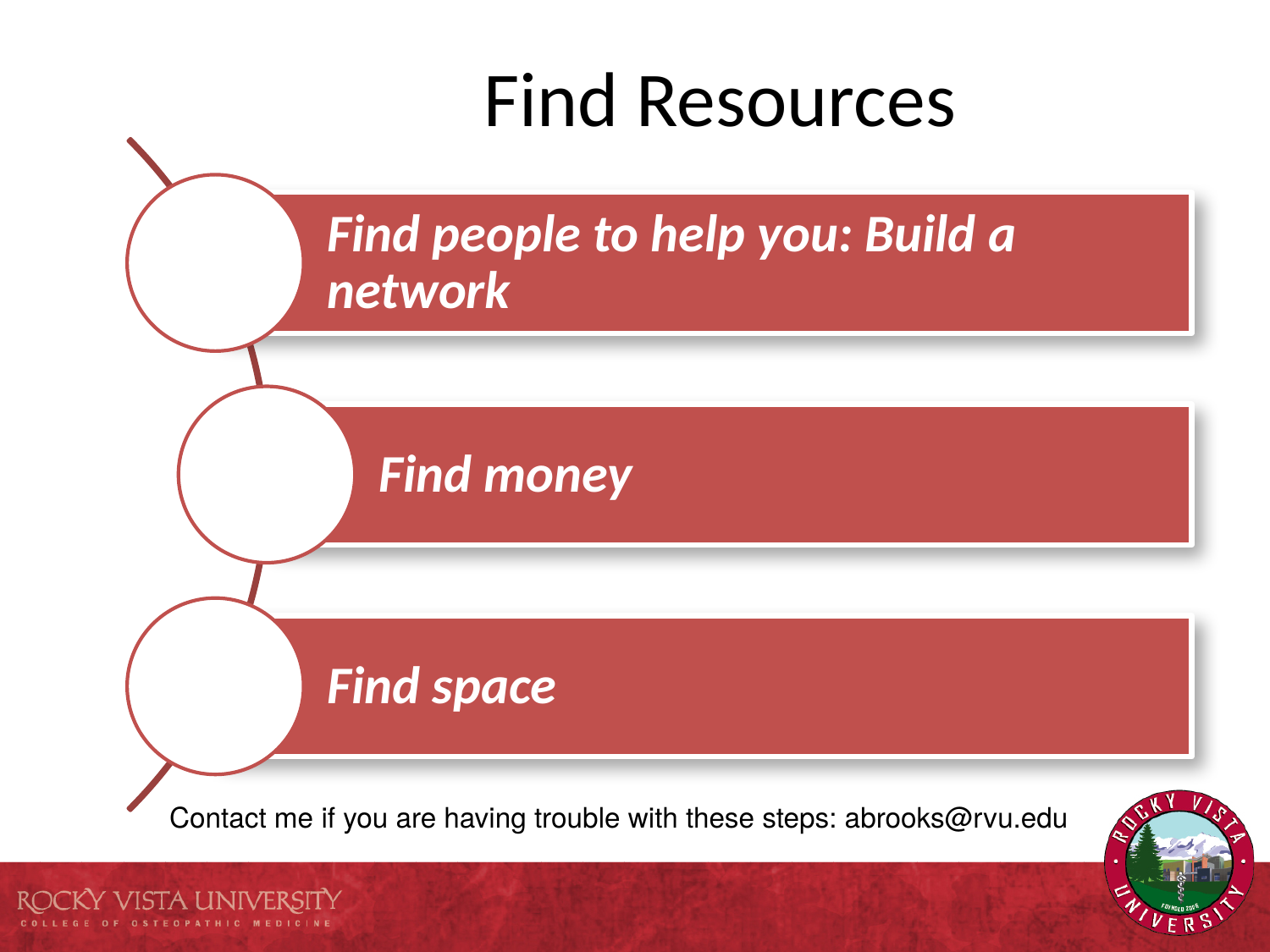

# Find Resources
Find people to help you: Build a network
Find money
Find space
Contact me if you are having trouble with these steps: abrooks@rvu.edu